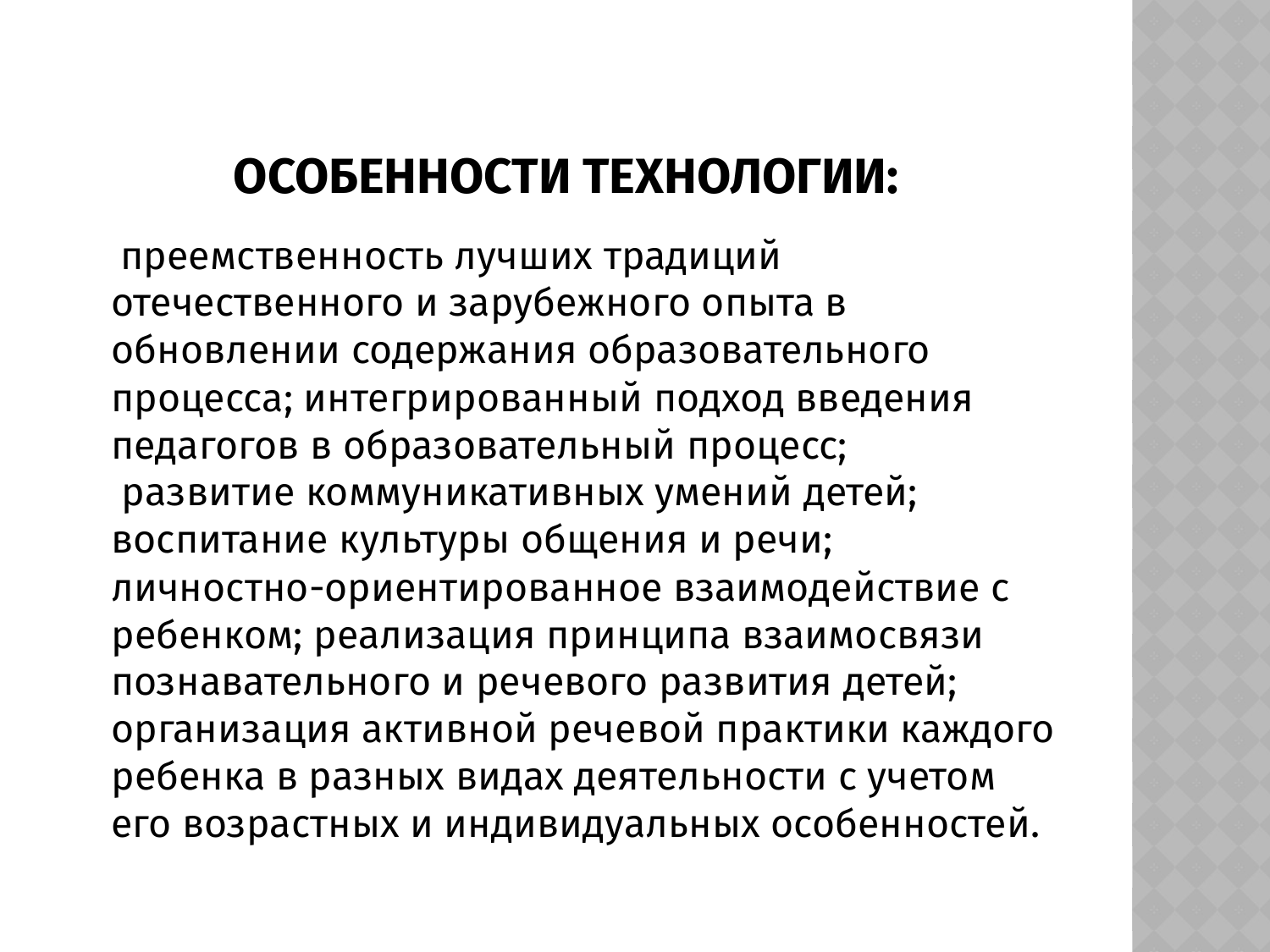

# Особенности технологии:
	 преемственность лучших традиций отечественного и зарубежного опыта в обновлении содержания образовательного процесса; интегрированный подход введения педагогов в образовательный процесс;  развитие коммуникативных умений детей; воспитание культуры общения и речи; личностно-ориентированное взаимодействие с ребенком; реализация принципа взаимосвязи познавательного и речевого развития детей; организация активной речевой практики каждого ребенка в разных видах деятельности с учетом его возрастных и индивидуальных особенностей.